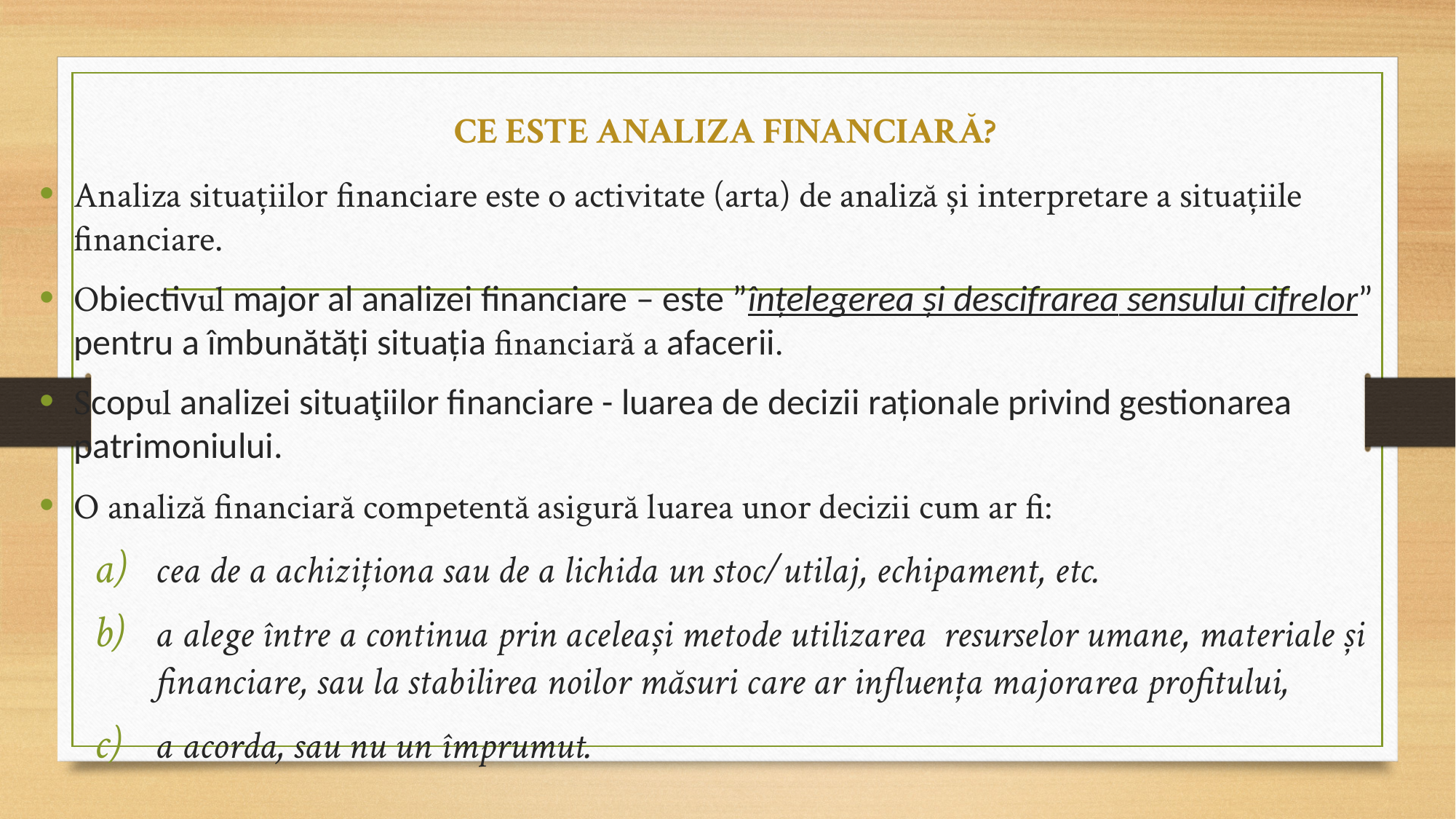

# CE ESTE ANALIZA FINANCIARĂ?
Analiza situaţiilor financiare este o activitate (arta) de analiză şi interpretare a situaţiile financiare.
Obiectivul major al analizei financiare – este ”înţelegerea și descifrarea sensului cifrelor” pentru a îmbunătăți situația financiară a afacerii.
Scopul analizei situaţiilor financiare - luarea de decizii raționale privind gestionarea patrimoniului.
O analiză financiară competentă asigură luarea unor decizii cum ar fi:
cea de a achiziționa sau de a lichida un stoc/utilaj, echipament, etc.
a alege între a continua prin aceleaşi metode utilizarea  resurselor umane, materiale şi financiare, sau la stabilirea noilor măsuri care ar influenţa majorarea profitului,
a acorda, sau nu un împrumut.